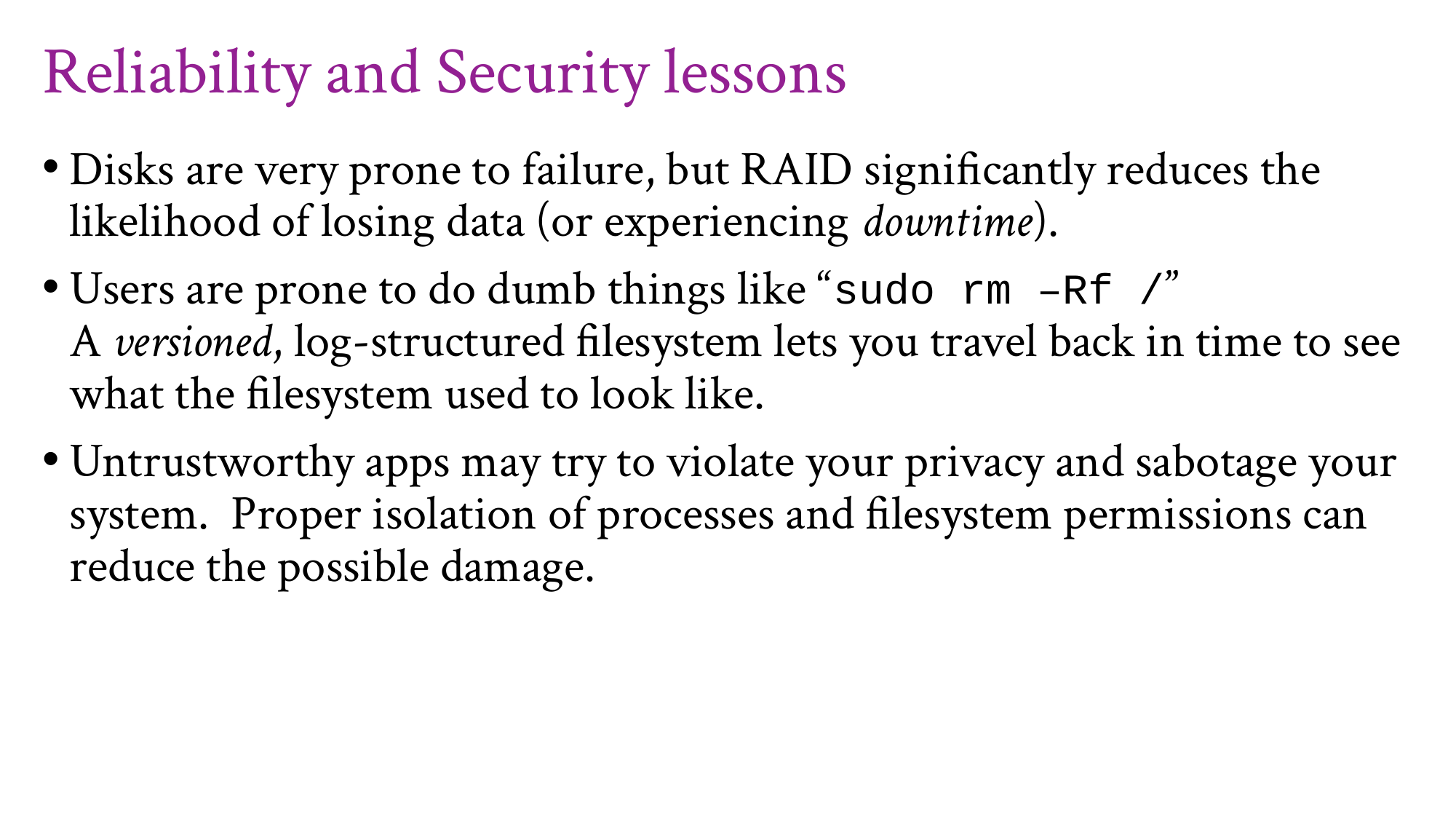

# Reliability and Security lessons
Disks are very prone to failure, but RAID significantly reduces the likelihood of losing data (or experiencing downtime).
Users are prone to do dumb things like “sudo rm –Rf /”
A versioned, log-structured filesystem lets you travel back in time to see what the filesystem used to look like.
Untrustworthy apps may try to violate your privacy and sabotage your system.  Proper isolation of processes and filesystem permissions can reduce the possible damage.